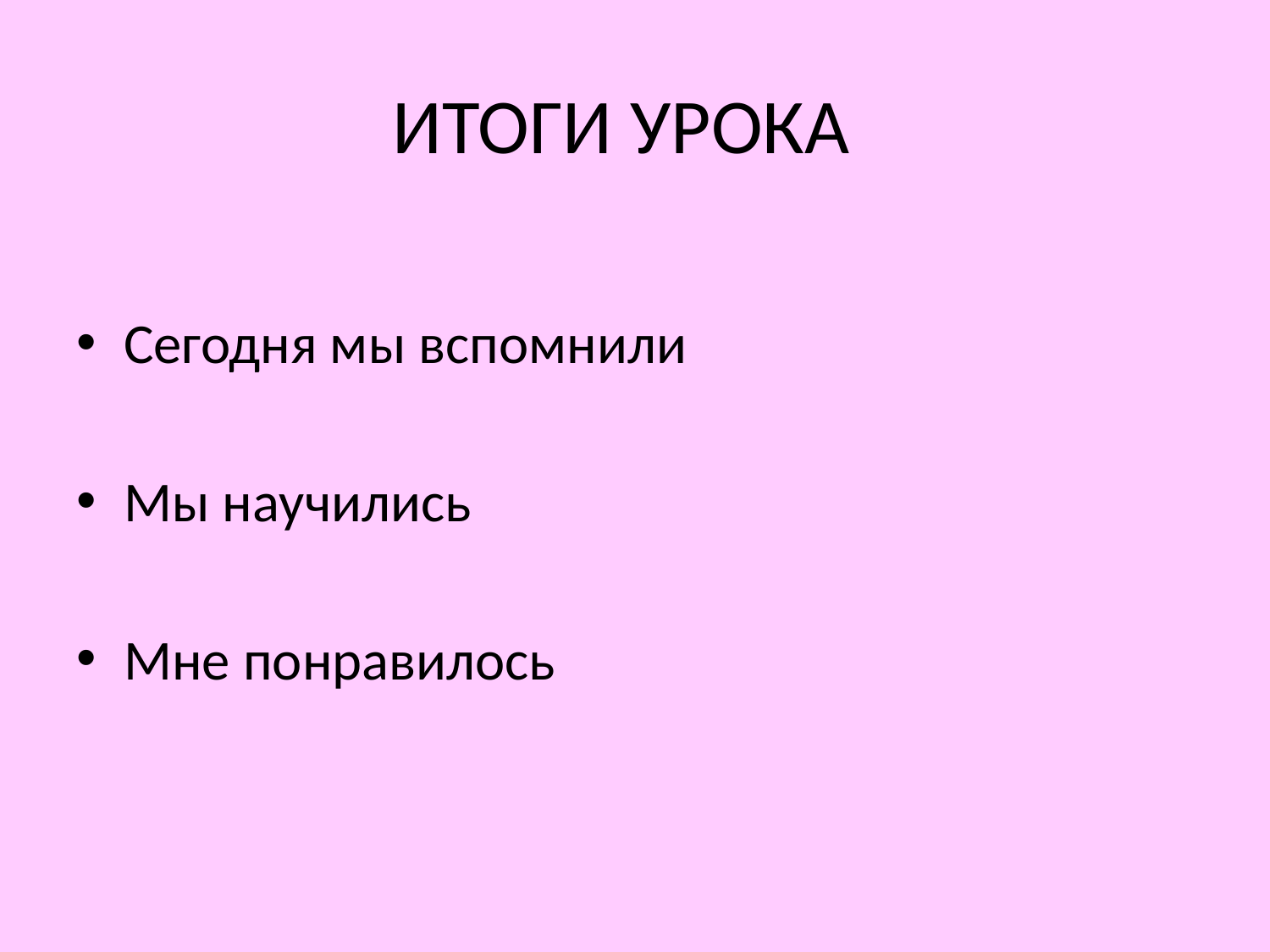

# ИТОГИ УРОКА

Сегодня мы вспомнили

Мы научились

Мне понравилось